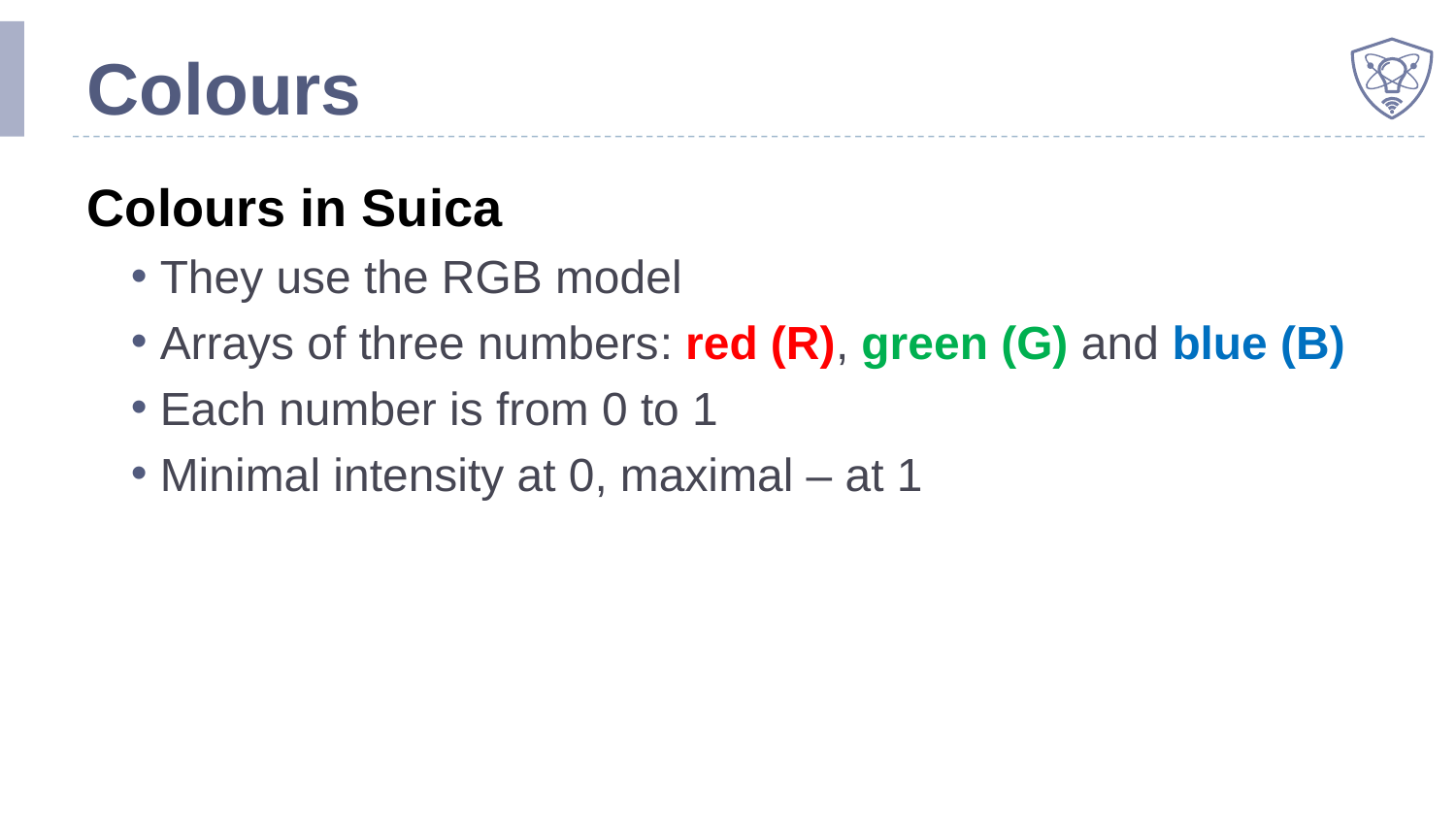

# Colours
Colours in Suica
They use the RGB model
Arrays of three numbers: red (R), green (G) and blue (B)
Each number is from 0 to 1
Minimal intensity at 0, maximal – at 1